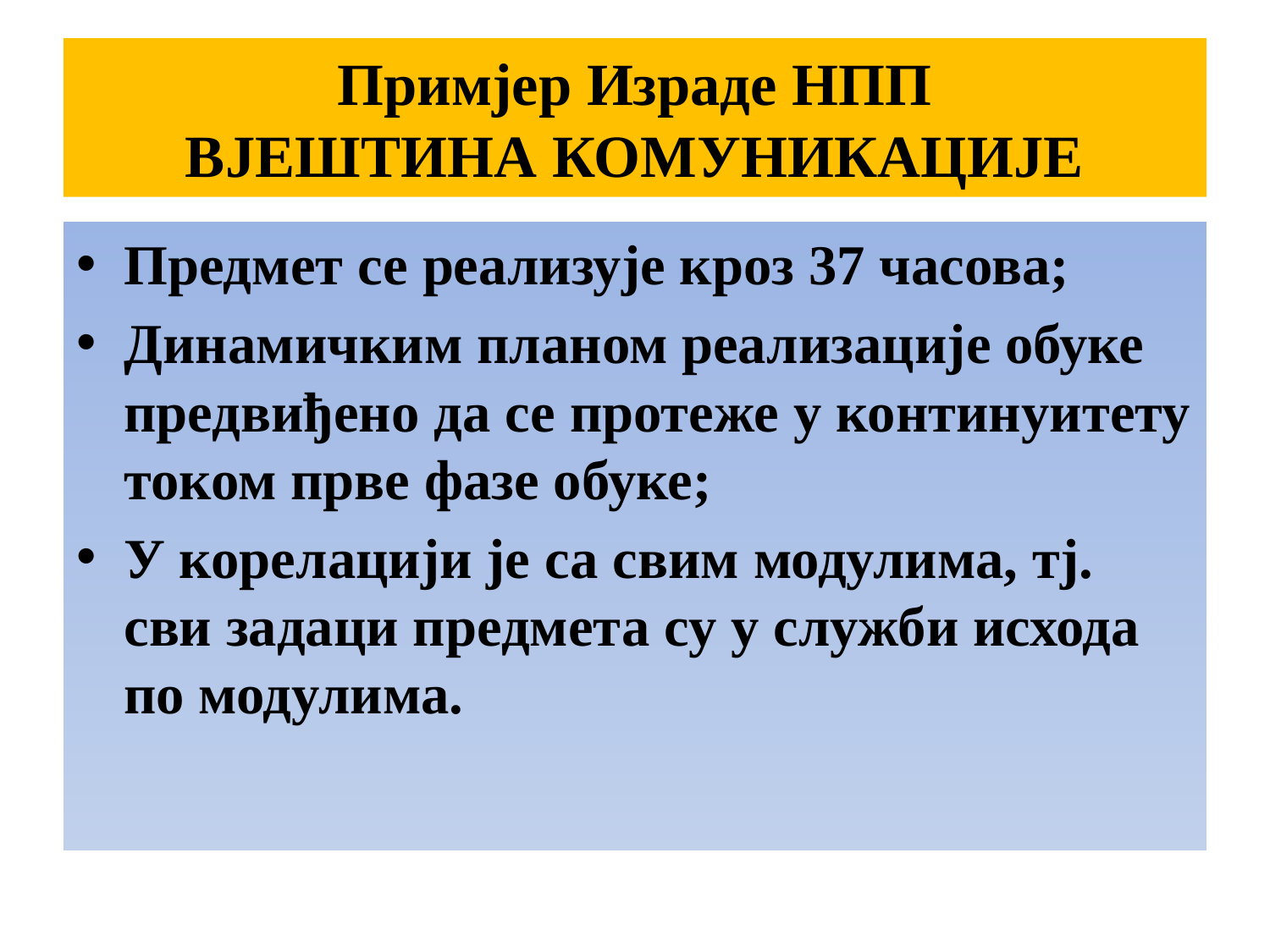

# Примјер Израде НПП ВЈЕШТИНА КОМУНИКАЦИЈЕ
Предмет се реализује кроз 37 часова;
Динамичким планом реализације обуке предвиђено да се протеже у континуитету током прве фазе обуке;
У корелацији је са свим модулима, тј. сви задаци предмета су у служби исхода по модулима.